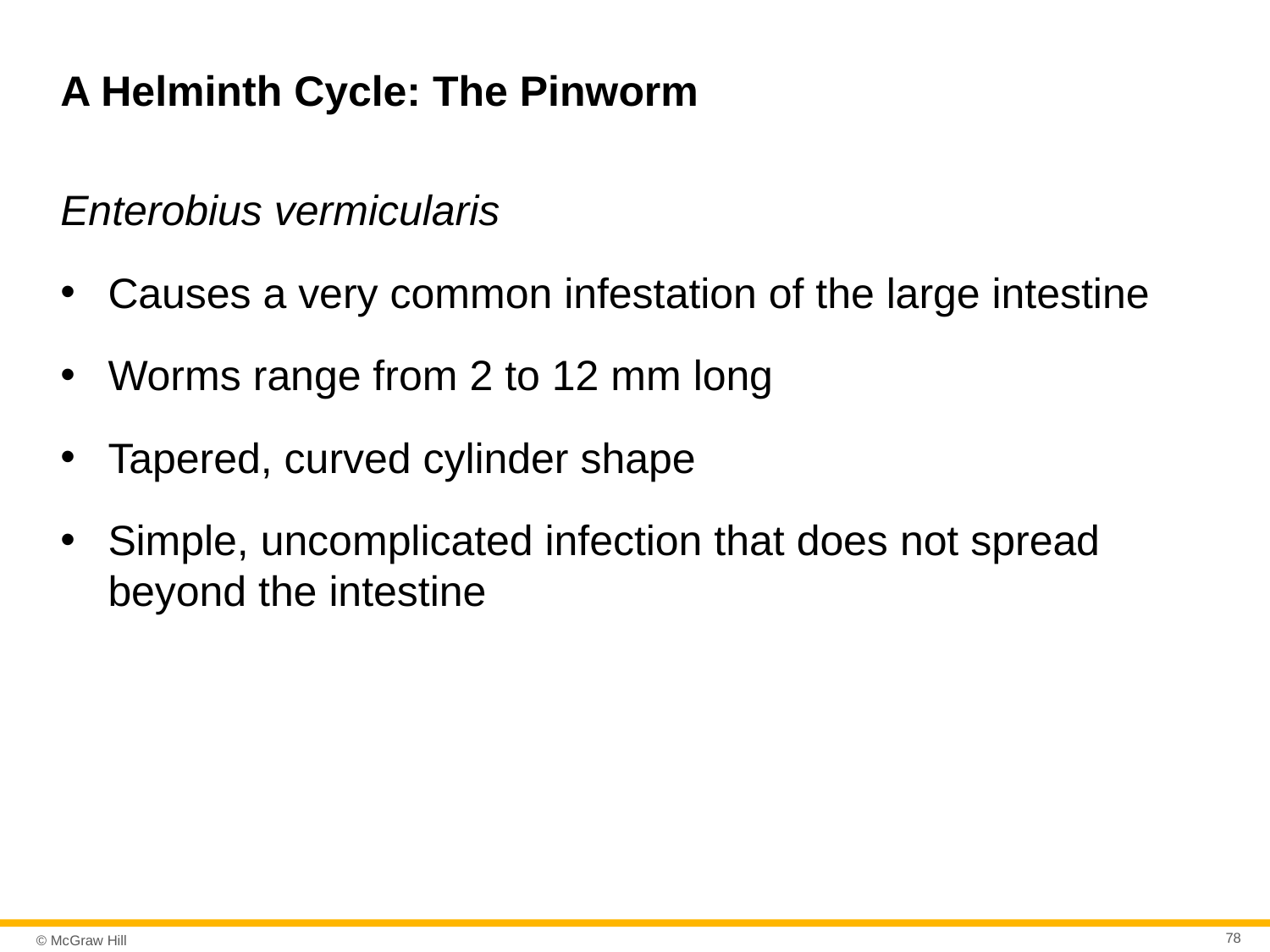

# A Helminth Cycle: The Pinworm
Enterobius vermicularis
Causes a very common infestation of the large intestine
Worms range from 2 to 12 mm long
Tapered, curved cylinder shape
Simple, uncomplicated infection that does not spread beyond the intestine